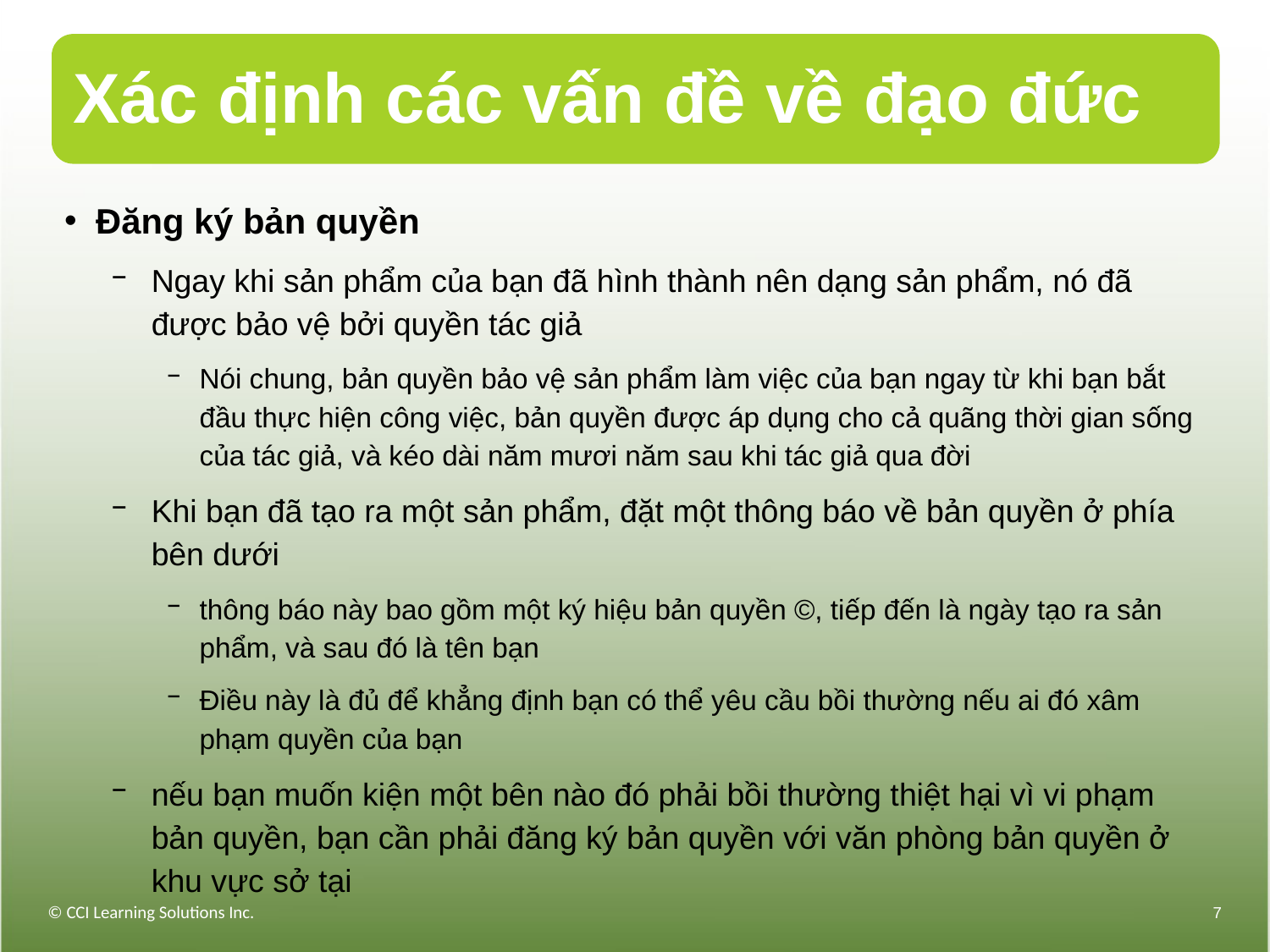

# Xác định các vấn đề về đạo đức
Đăng ký bản quyền
Ngay khi sản phẩm của bạn đã hình thành nên dạng sản phẩm, nó đã được bảo vệ bởi quyền tác giả
Nói chung, bản quyền bảo vệ sản phẩm làm việc của bạn ngay từ khi bạn bắt đầu thực hiện công việc, bản quyền được áp dụng cho cả quãng thời gian sống của tác giả, và kéo dài năm mươi năm sau khi tác giả qua đời
Khi bạn đã tạo ra một sản phẩm, đặt một thông báo về bản quyền ở phía bên dưới
thông báo này bao gồm một ký hiệu bản quyền ©, tiếp đến là ngày tạo ra sản phẩm, và sau đó là tên bạn
Điều này là đủ để khẳng định bạn có thể yêu cầu bồi thường nếu ai đó xâm phạm quyền của bạn
nếu bạn muốn kiện một bên nào đó phải bồi thường thiệt hại vì vi phạm bản quyền, bạn cần phải đăng ký bản quyền với văn phòng bản quyền ở khu vực sở tại
© CCI Learning Solutions Inc.
7